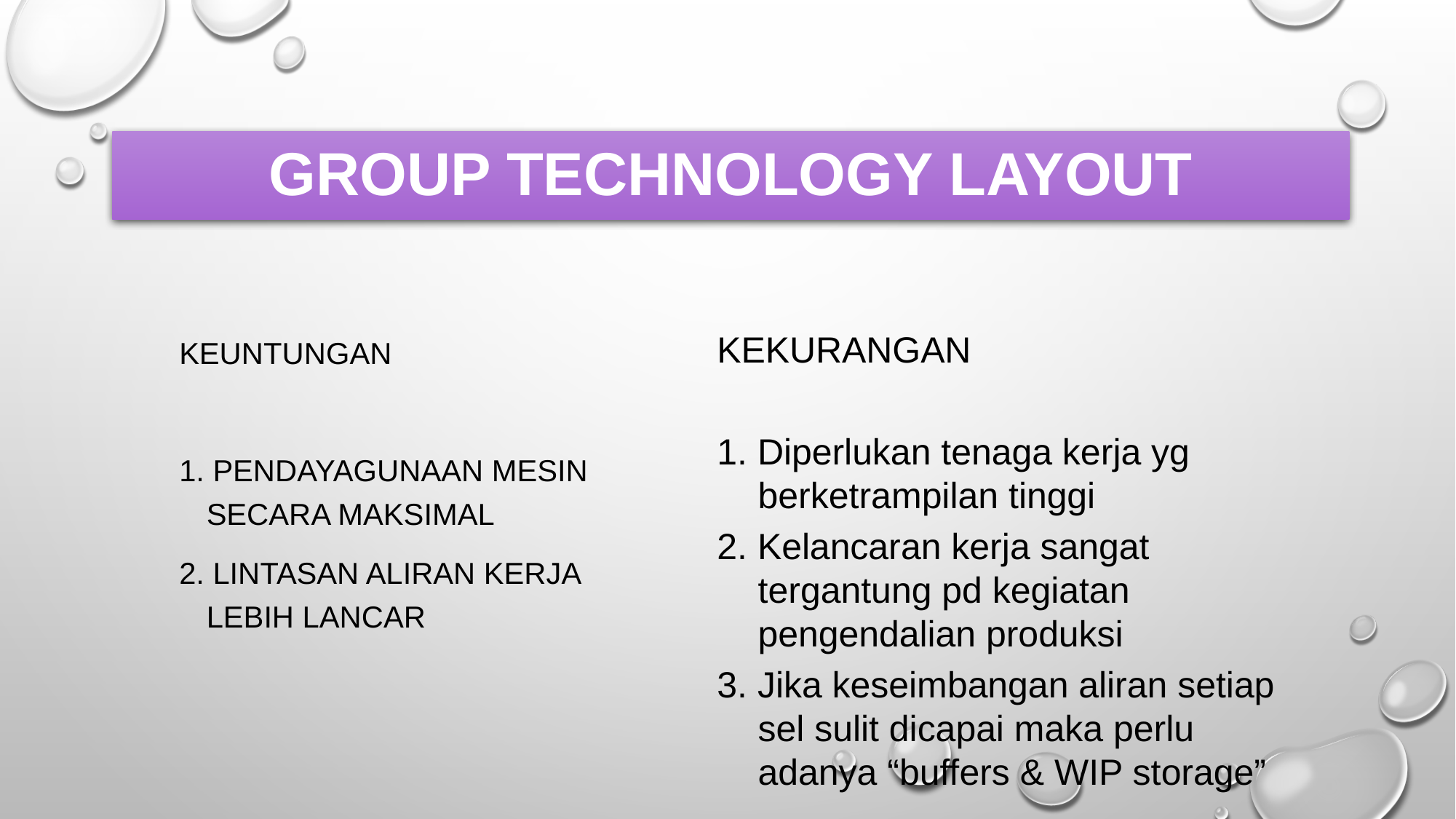

# Group Technology Layout
KEUNTUNGAN

1. Pendayagunaan mesin secara maksimal
2. Lintasan aliran kerja lebih lancar

KEKURANGAN

1. Diperlukan tenaga kerja yg berketrampilan tinggi
2. Kelancaran kerja sangat tergantung pd kegiatan pengendalian produksi
3. Jika keseimbangan aliran setiap sel sulit dicapai maka perlu adanya “buffers & WIP storage”